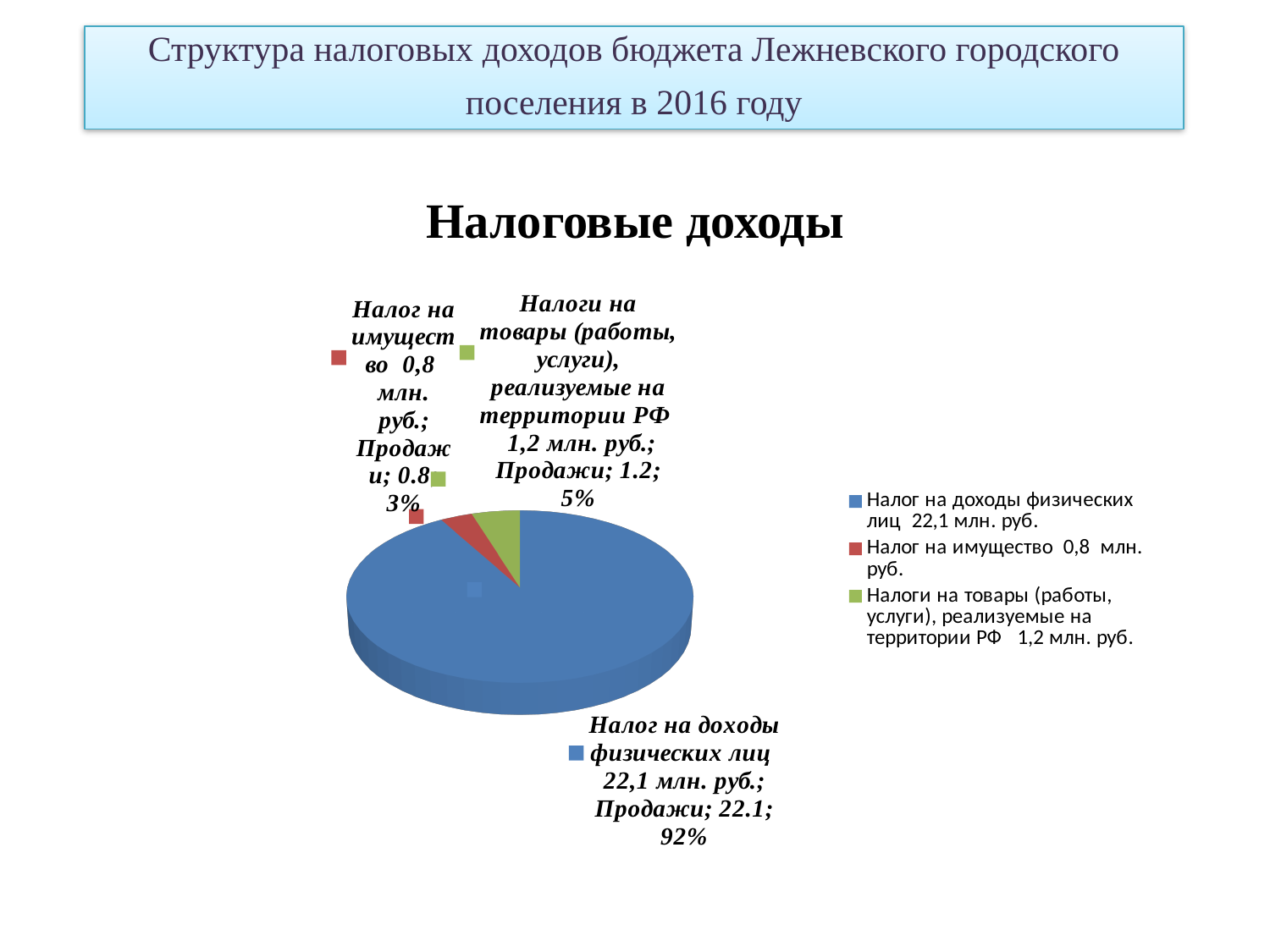

Структура налоговых доходов бюджета Лежневского городского
поселения в 2016 году
Налоговые доходы

[unsupported chart]